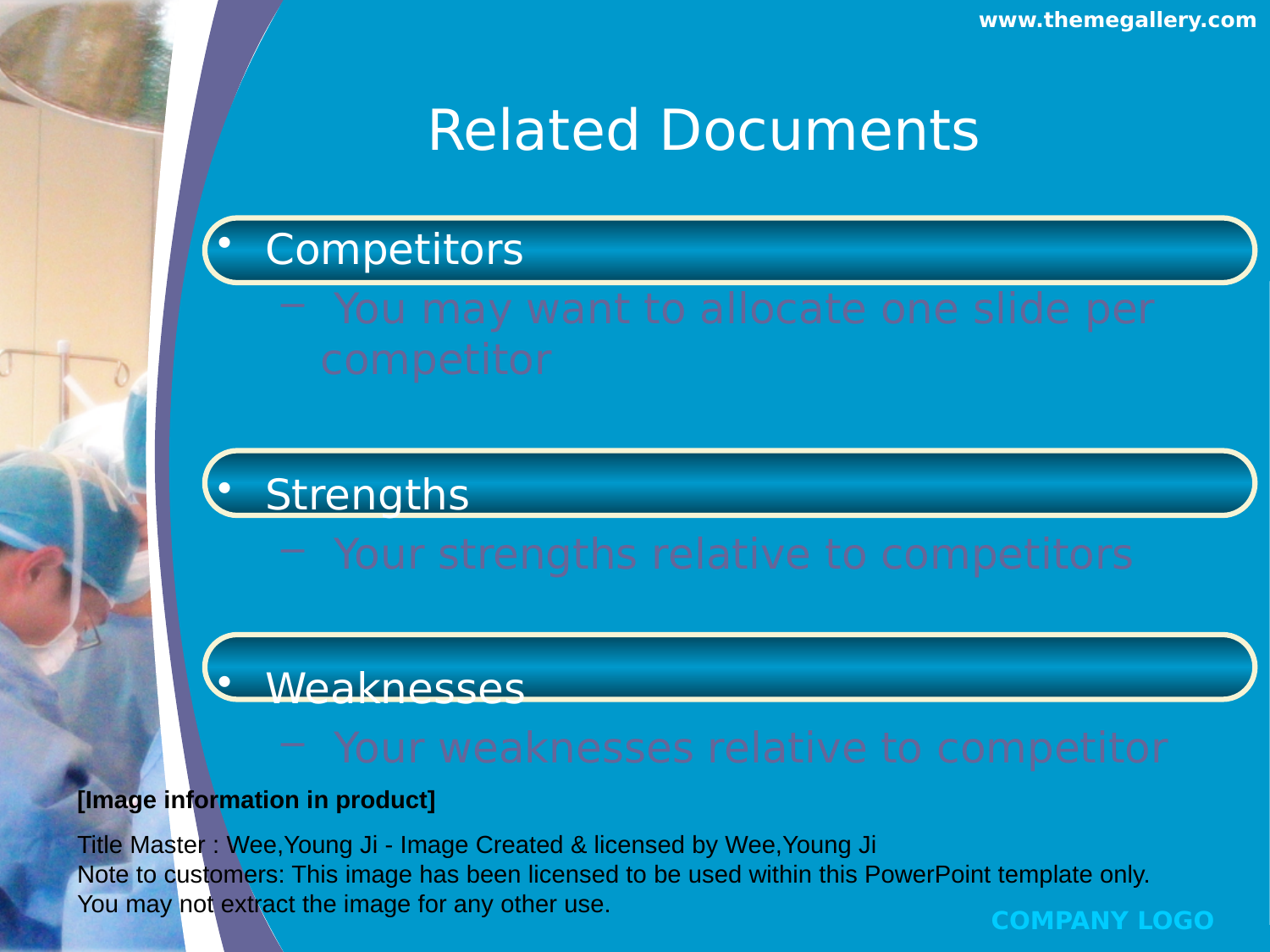

www.themegallery.com
# Related Documents
Competitors
 You may want to allocate one slide per competitor

Strengths
 Your strengths relative to competitors

Weaknesses
 Your weaknesses relative to competitor

[Image information in product]
Title Master : Wee,Young Ji - Image Created & licensed by Wee,Young Ji
Note to customers: This image has been licensed to be used within this PowerPoint template only.
You may not extract the image for any other use.